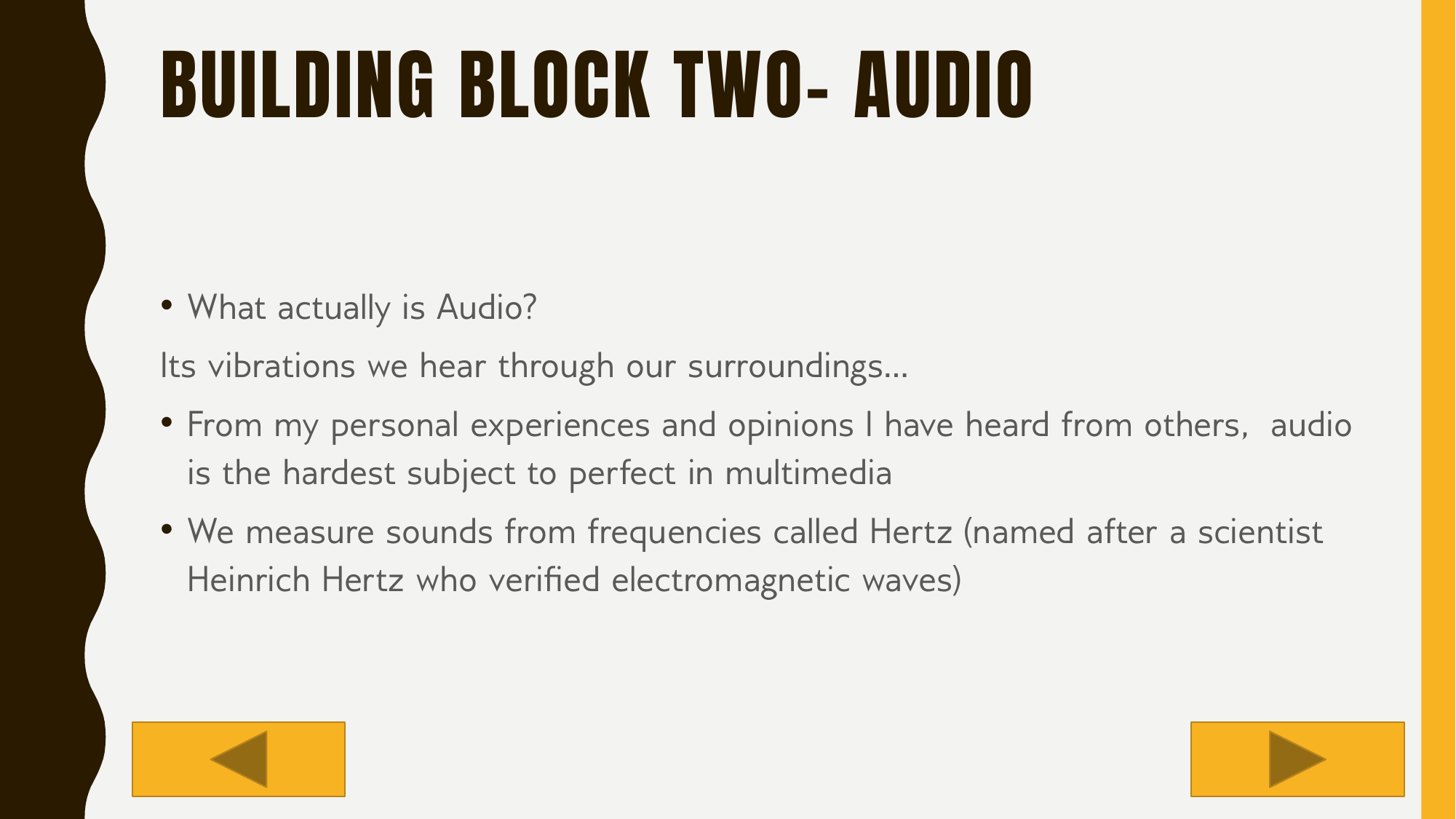

# Building Block Two- Audio
What actually is Audio?
Its vibrations we hear through our surroundings…
From my personal experiences and opinions I have heard from others,  audio is the hardest subject to perfect in multimedia
We measure sounds from frequencies called Hertz (named after a scientist Heinrich Hertz who verified electromagnetic waves)